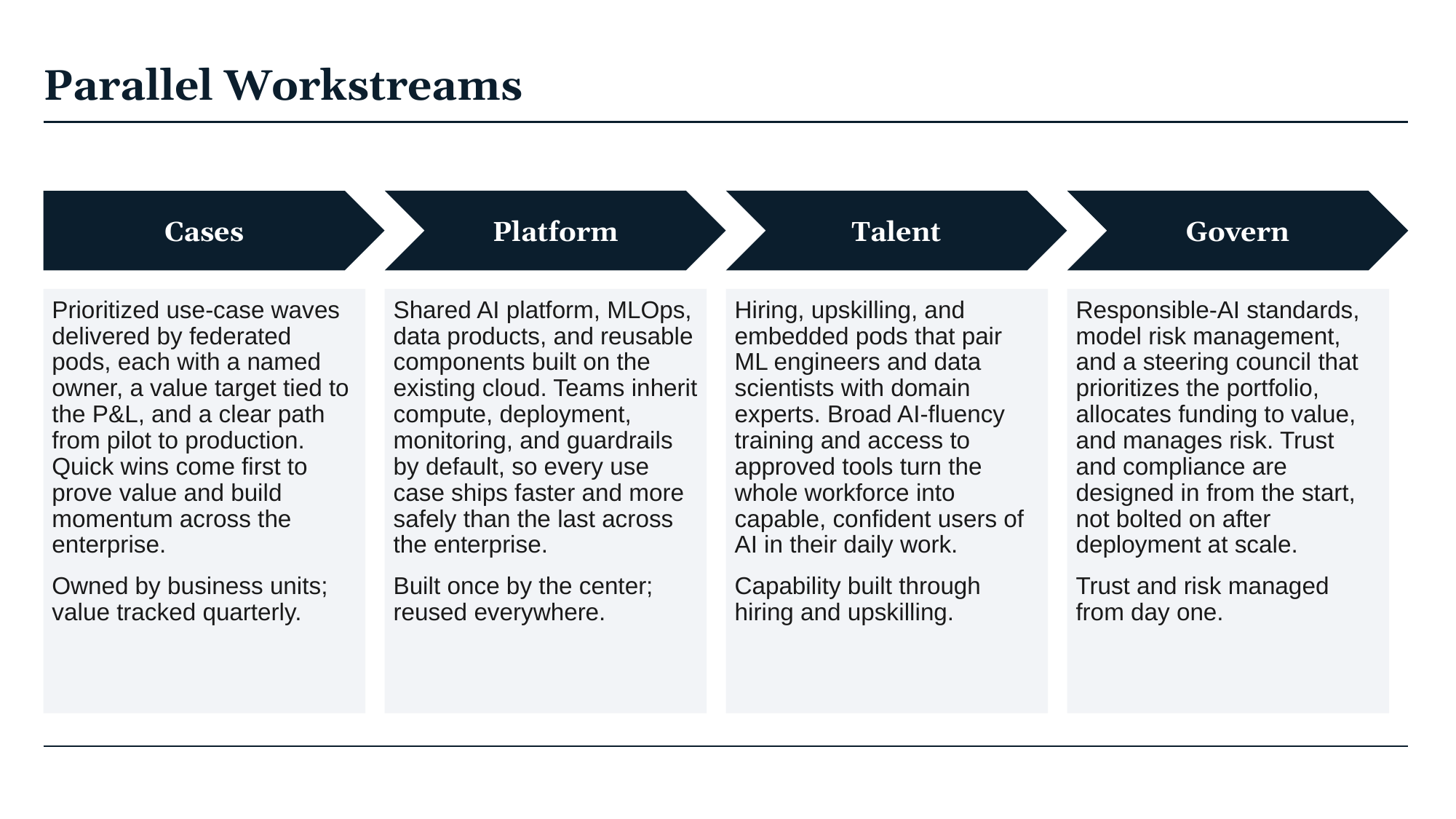

# Parallel Workstreams
Platform
Talent
Govern
Cases
Prioritized use-case waves delivered by federated pods, each with a named owner, a value target tied to the P&L, and a clear path from pilot to production. Quick wins come first to prove value and build momentum across the enterprise.
Owned by business units; value tracked quarterly.
Shared AI platform, MLOps, data products, and reusable components built on the existing cloud. Teams inherit compute, deployment, monitoring, and guardrails by default, so every use case ships faster and more safely than the last across the enterprise.
Built once by the center; reused everywhere.
Hiring, upskilling, and embedded pods that pair ML engineers and data scientists with domain experts. Broad AI-fluency training and access to approved tools turn the whole workforce into capable, confident users of AI in their daily work.
Capability built through hiring and upskilling.
Responsible-AI standards, model risk management, and a steering council that prioritizes the portfolio, allocates funding to value, and manages risk. Trust and compliance are designed in from the start, not bolted on after deployment at scale.
Trust and risk managed from day one.